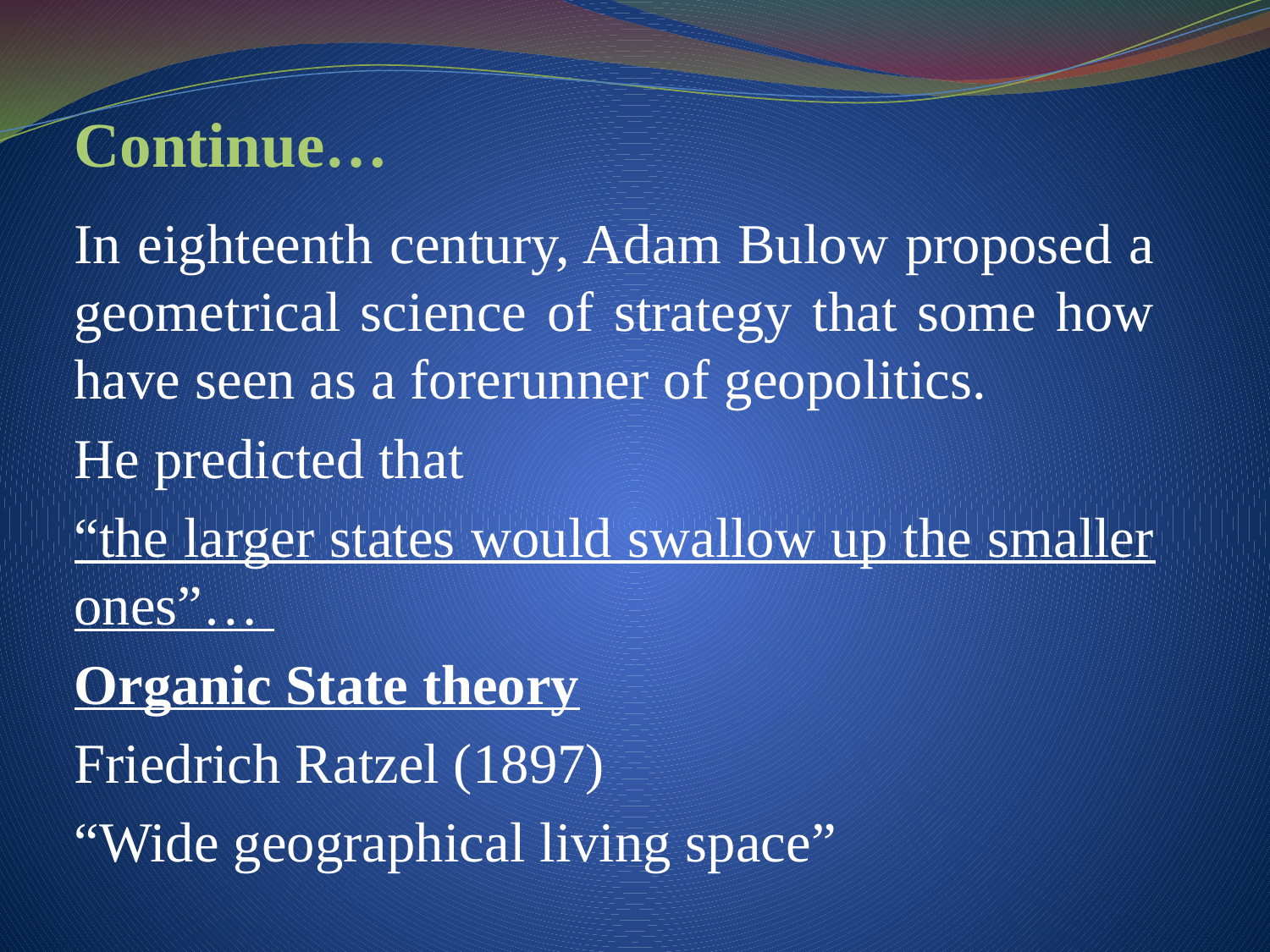

# Continue…
In eighteenth century, Adam Bulow proposed a geometrical science of strategy that some how have seen as a forerunner of geopolitics.
He predicted that
“the larger states would swallow up the smaller ones”…
Organic State theory
Friedrich Ratzel (1897)
“Wide geographical living space”